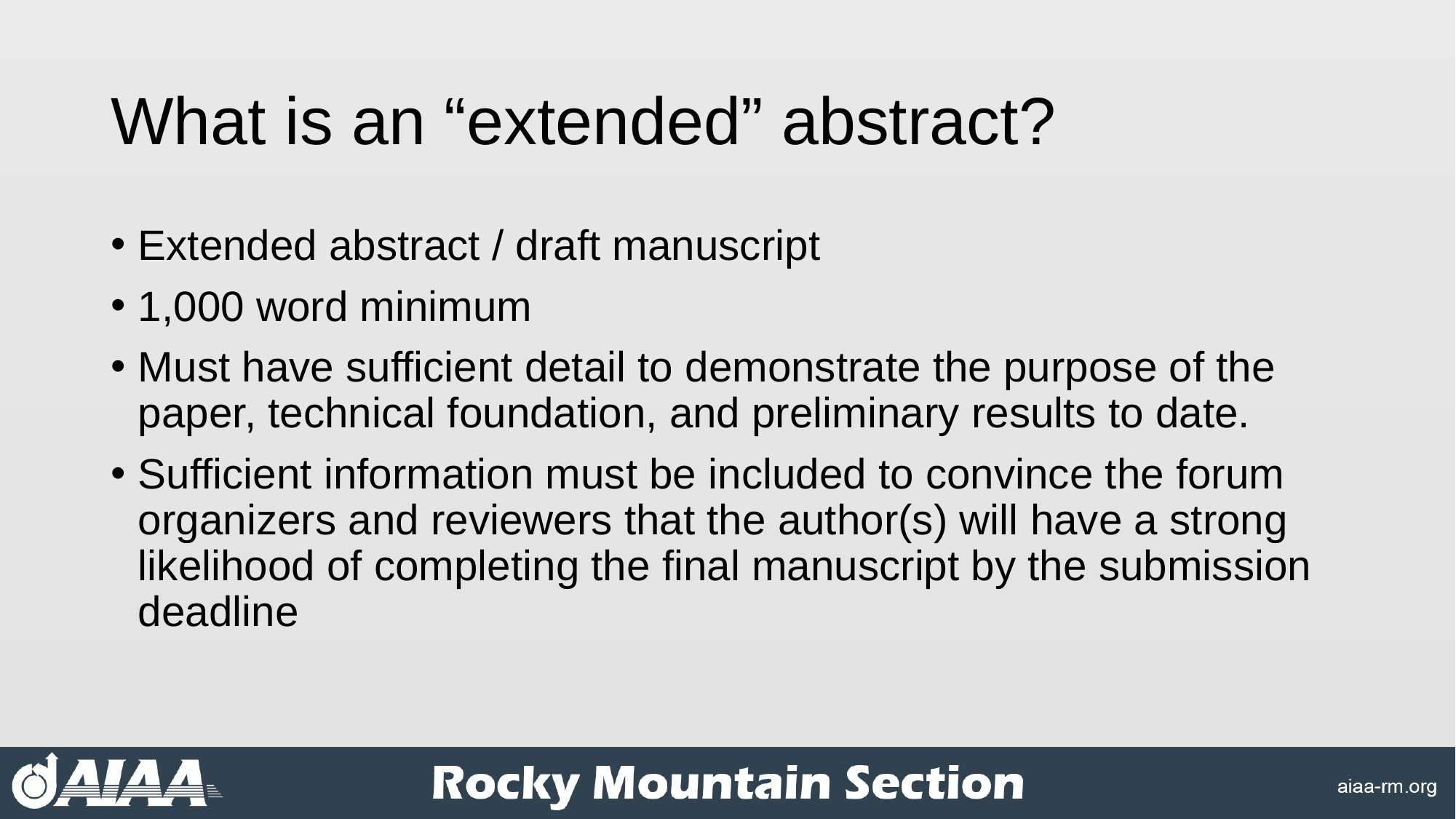

# What is an “extended” abstract?
Extended abstract / draft manuscript
1,000 word minimum
Must have sufficient detail to demonstrate the purpose of the paper, technical foundation, and preliminary results to date.
Sufficient information must be included to convince the forum organizers and reviewers that the author(s) will have a strong likelihood of completing the final manuscript by the submission deadline